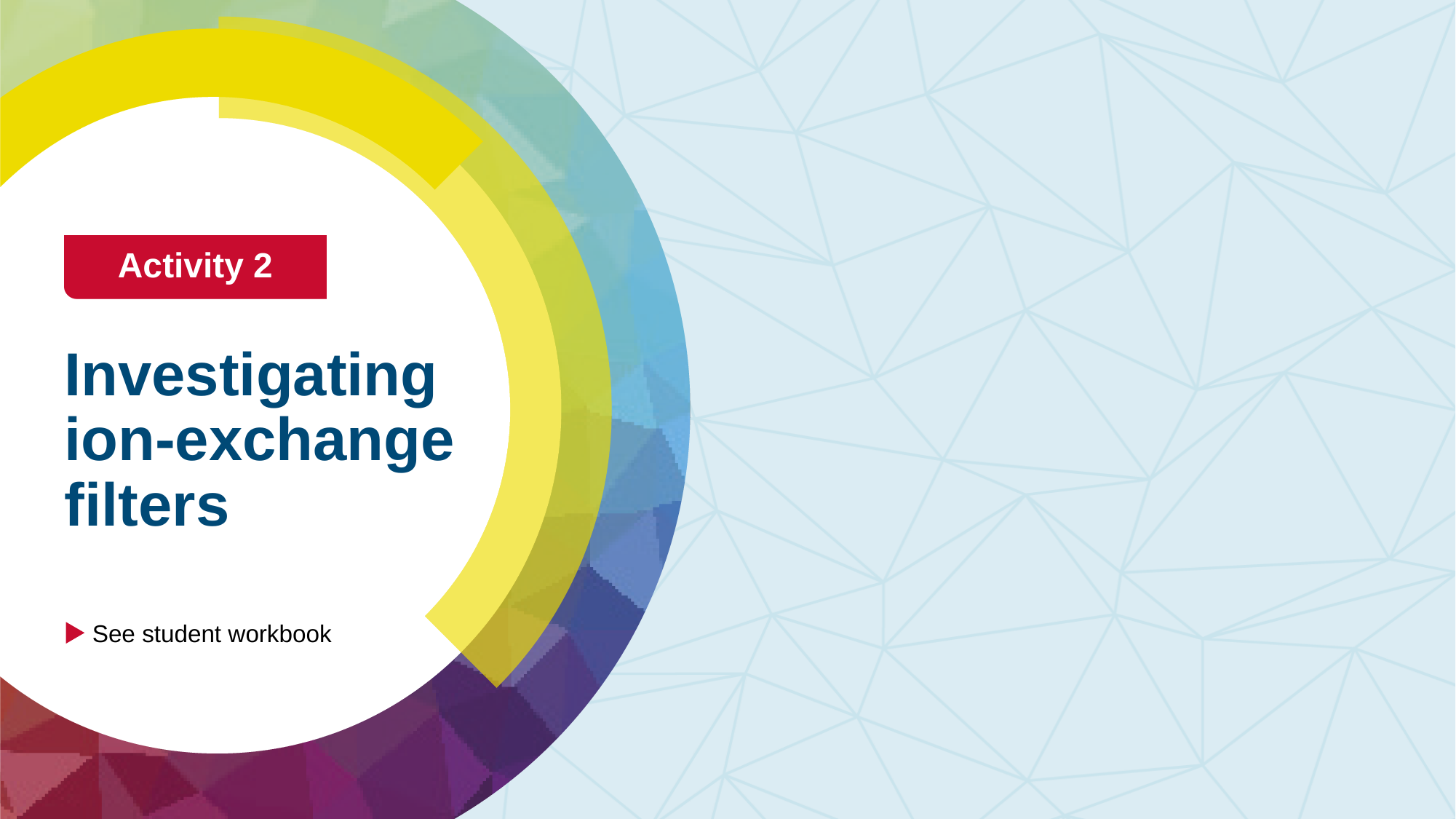

Activity 2
# Investigating ion-exchange filters
See student workbook